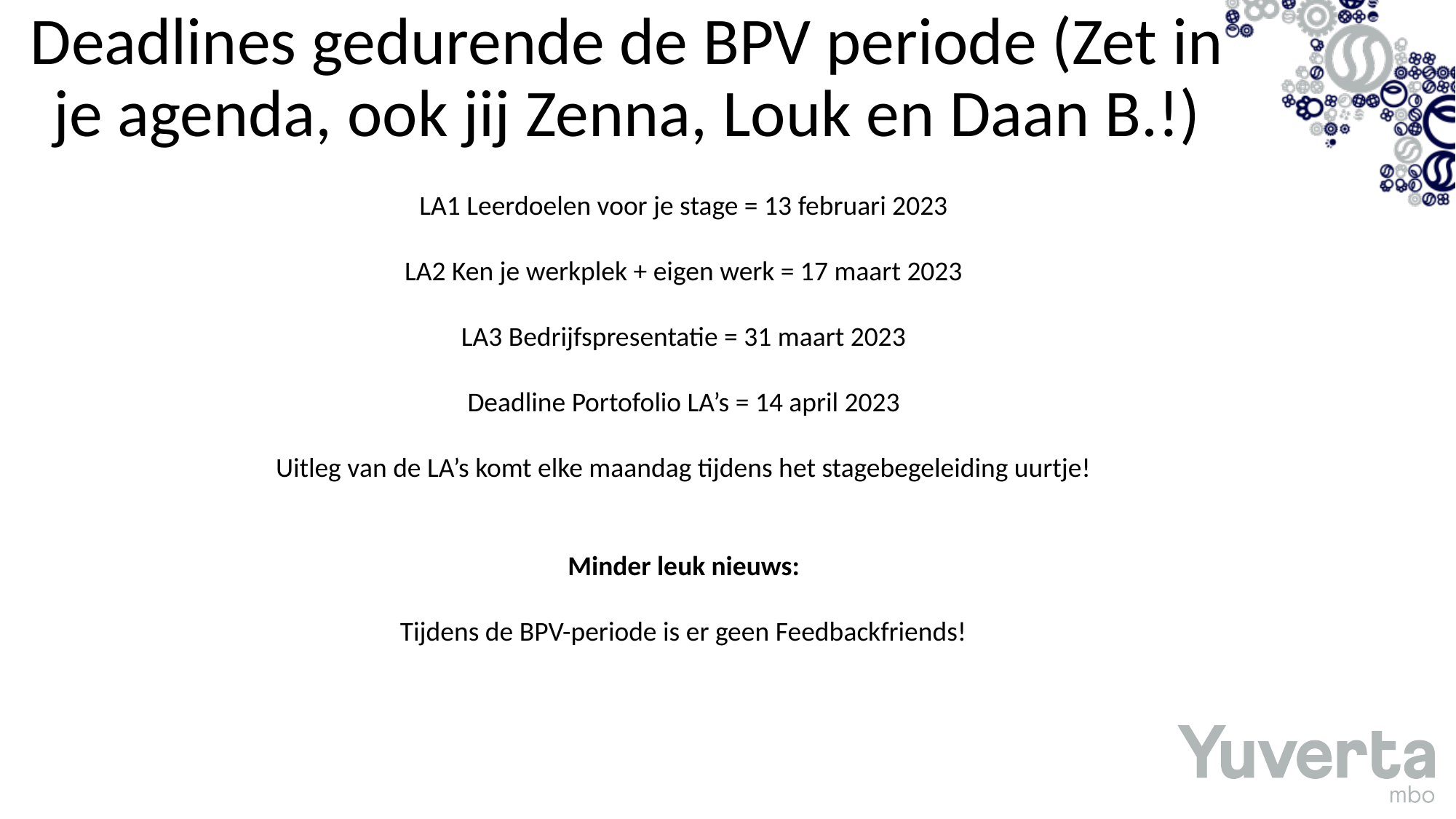

# Deadlines gedurende de BPV periode (Zet in je agenda, ook jij Zenna, Louk en Daan B.!)
LA1 Leerdoelen voor je stage = 13 februari 2023

LA2 Ken je werkplek + eigen werk = 17 maart 2023

LA3 Bedrijfspresentatie = 31 maart 2023

Deadline Portofolio LA’s = 14 april 2023

Uitleg van de LA’s komt elke maandag tijdens het stagebegeleiding uurtje!

Minder leuk nieuws:

Tijdens de BPV-periode is er geen Feedbackfriends!